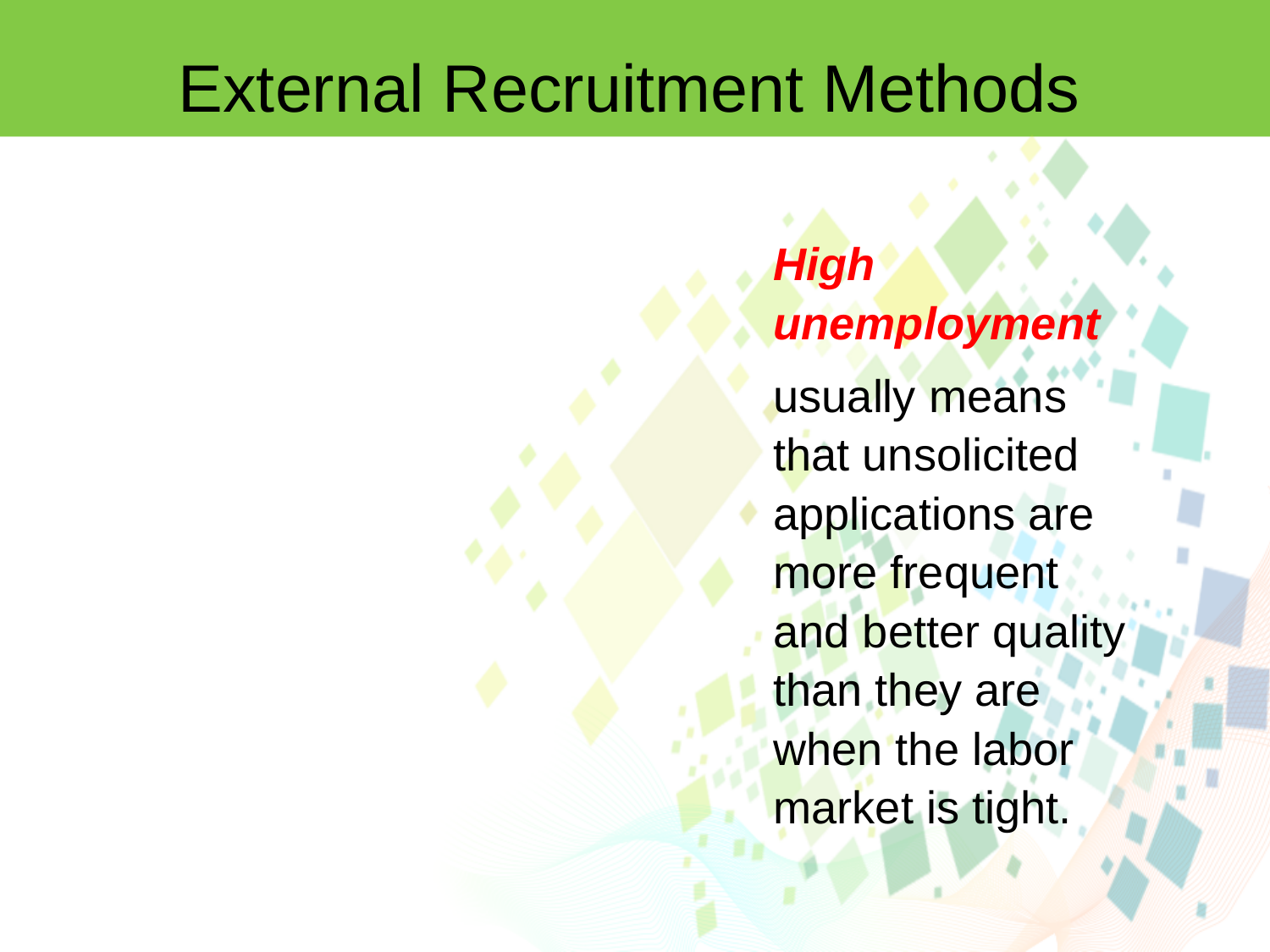

External Recruitment Methods
High unemployment
usually means that unsolicited applications are more frequent and better quality than they are when the labor market is tight.